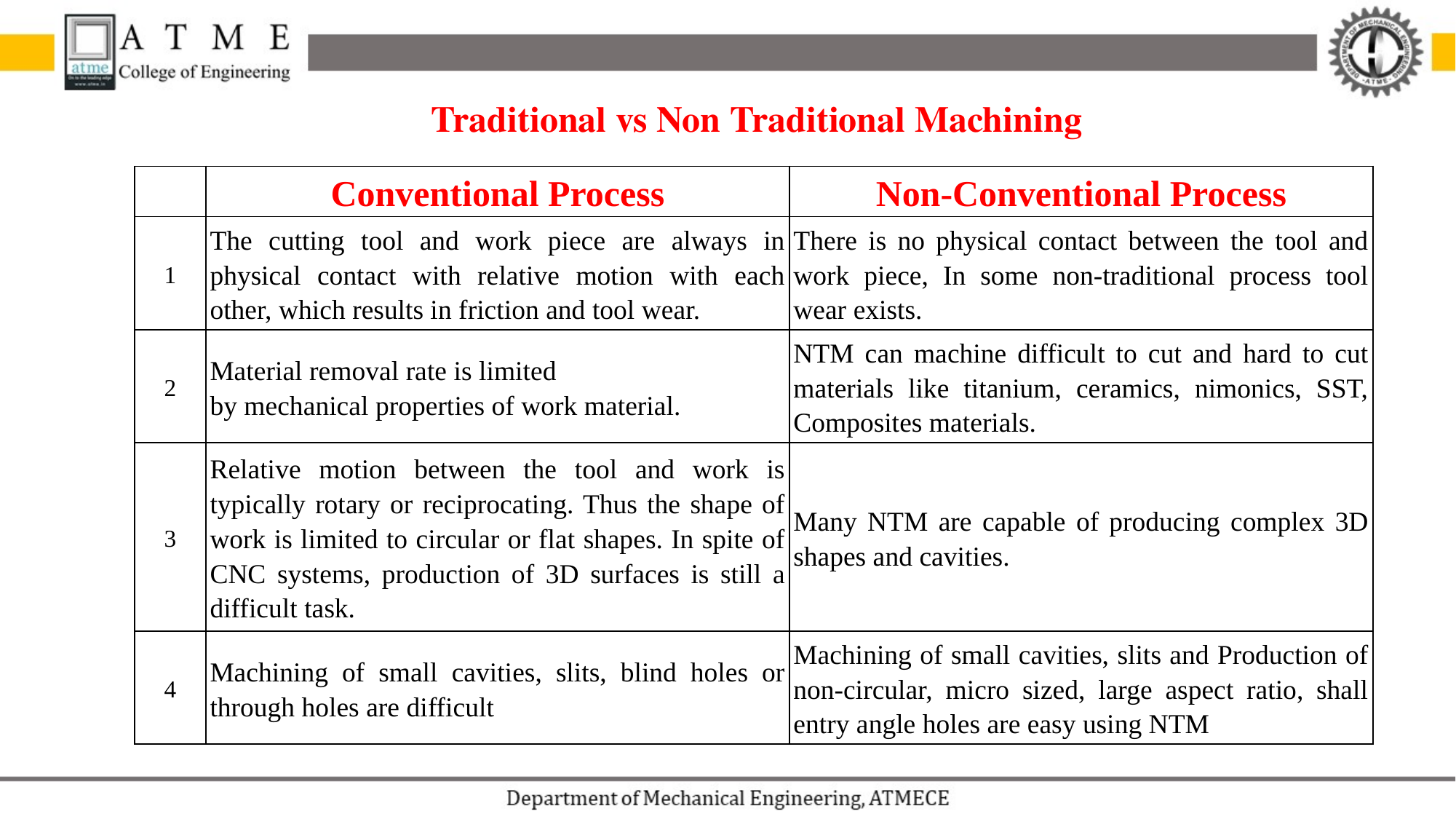

Traditional vs Non Traditional Machining
|  | Conventional Process | Non-Conventional Process |
| --- | --- | --- |
| 1 | The cutting tool and work piece are always in physical contact with relative motion with each other, which results in friction and tool wear. | There is no physical contact between the tool and work piece, In some non-traditional process tool wear exists. |
| 2 | Material removal rate is limited by mechanical properties of work material. | NTM can machine difficult to cut and hard to cut materials like titanium, ceramics, nimonics, SST, Composites materials. |
| 3 | Relative motion between the tool and work is typically rotary or reciprocating. Thus the shape of work is limited to circular or flat shapes. In spite of CNC systems, production of 3D surfaces is still a difficult task. | Many NTM are capable of producing complex 3D shapes and cavities. |
| 4 | Machining of small cavities, slits, blind holes or through holes are difficult | Machining of small cavities, slits and Production of non-circular, micro sized, large aspect ratio, shall entry angle holes are easy using NTM |